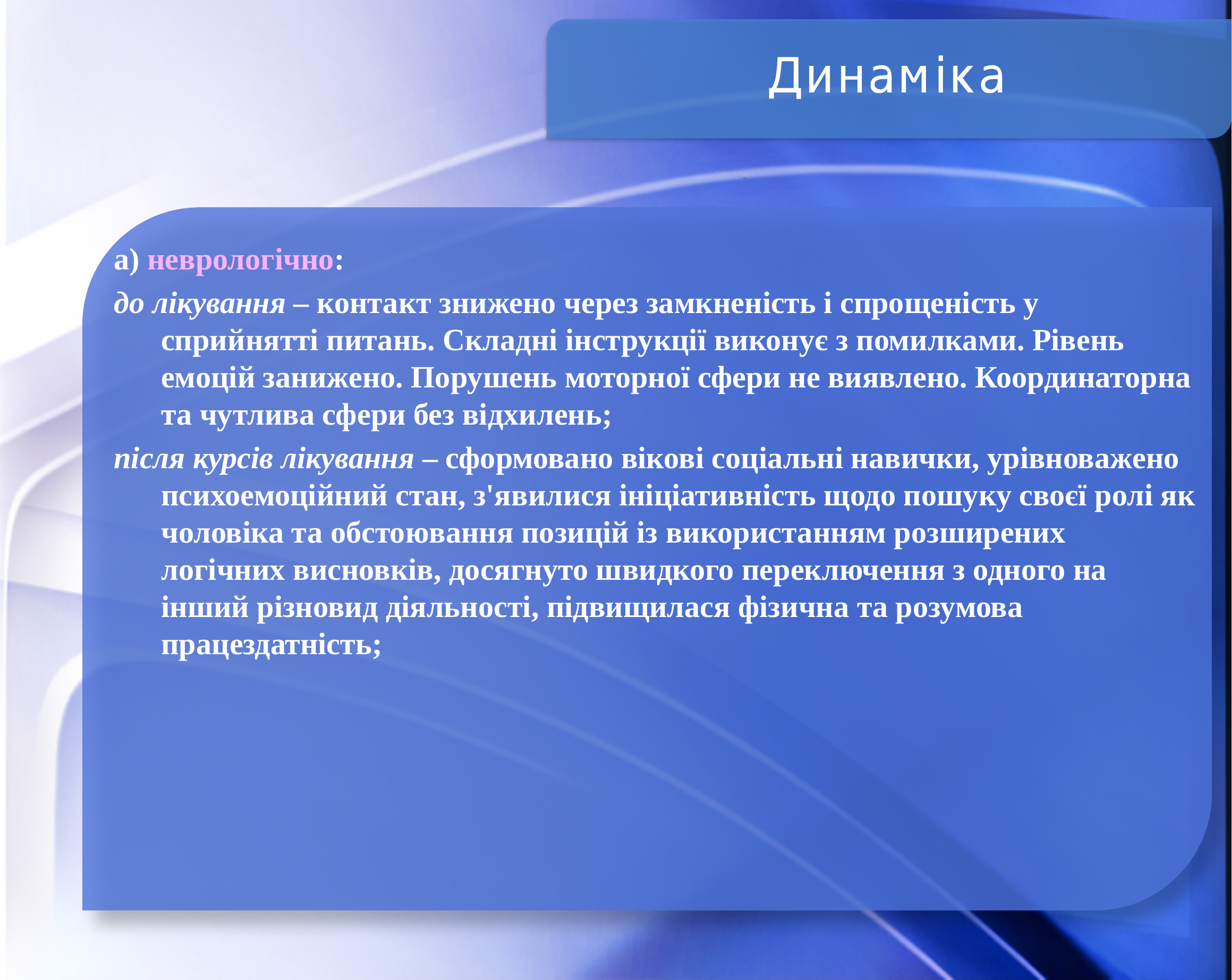

Динаміка

а) неврологічно:
до лікування – контакт знижено через замкненість і спрощеність у сприйнятті питань. Складні інструкції виконує з помилками. Рівень емоцій занижено. Порушень моторної сфери не виявлено. Координаторна та чутлива сфери без відхилень;
після курсів лікування – сформовано вікові соціальні навички, урівноважено психоемоційний стан, з'явилися ініціативність щодо пошуку своєї ролі як чоловіка та обстоювання позицій із використанням розширених логічних висновків, досягнуто швидкого переключення з одного на інший різновид діяльності, підвищилася фізична та розумова працездатність;